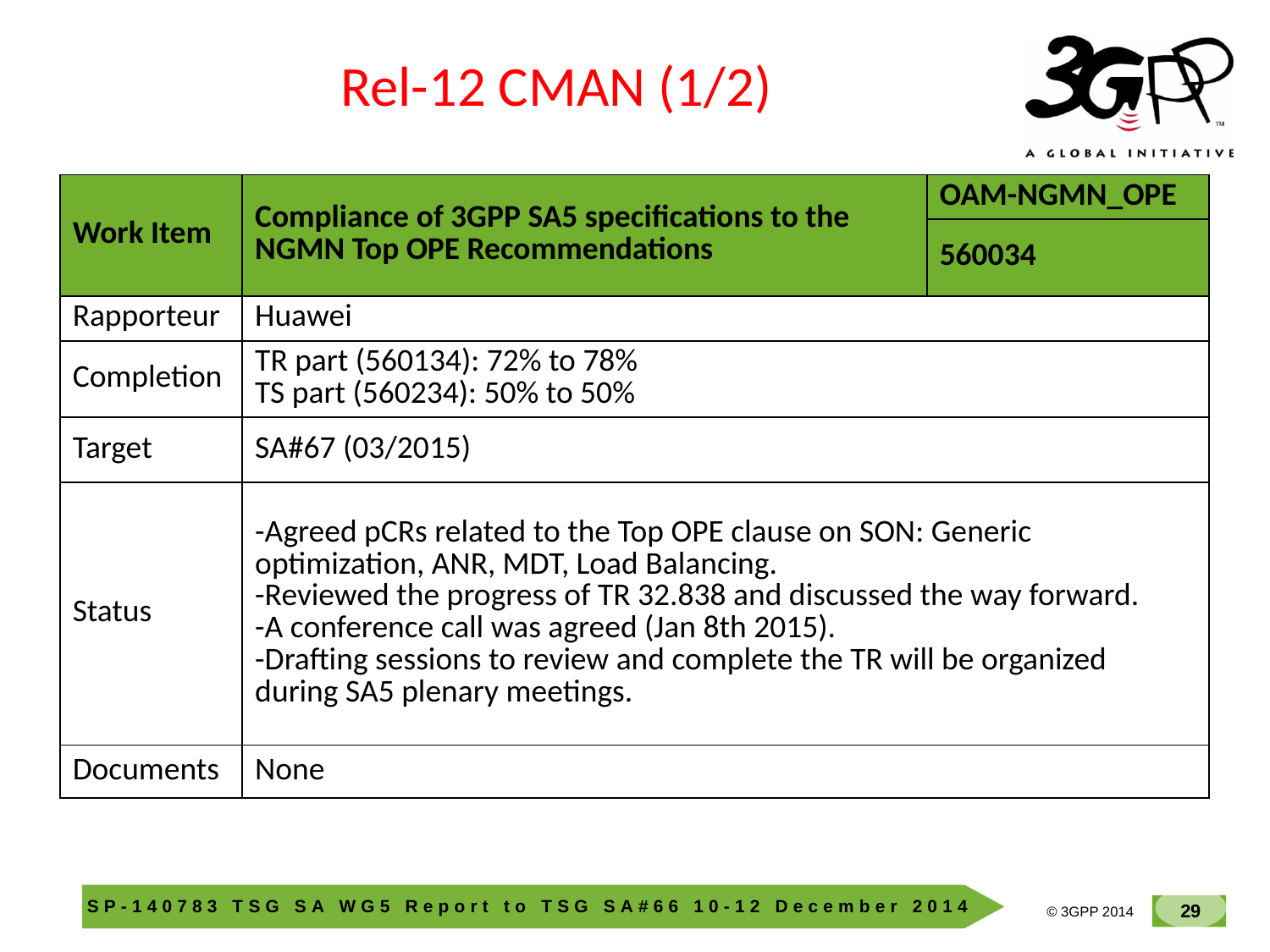

Rel-12 CMAN (1/2)
| Work Item | Compliance of 3GPP SA5 specifications to the NGMN Top OPE Recommendations | OAM-NGMN\_OPE |
| --- | --- | --- |
|  |  | 560034 |
| Rapporteur | Huawei |  |
| Completion | TR part (560134): 72% to 78% TS part (560234): 50% to 50% |  |
| Target | SA#67 (03/2015) |  |
| Status | -Agreed pCRs related to the Top OPE clause on SON: Generic optimization, ANR, MDT, Load Balancing. -Reviewed the progress of TR 32.838 and discussed the way forward. -A conference call was agreed (Jan 8th 2015). -Drafting sessions to review and complete the TR will be organized during SA5 plenary meetings. |  |
| Documents | None |  |